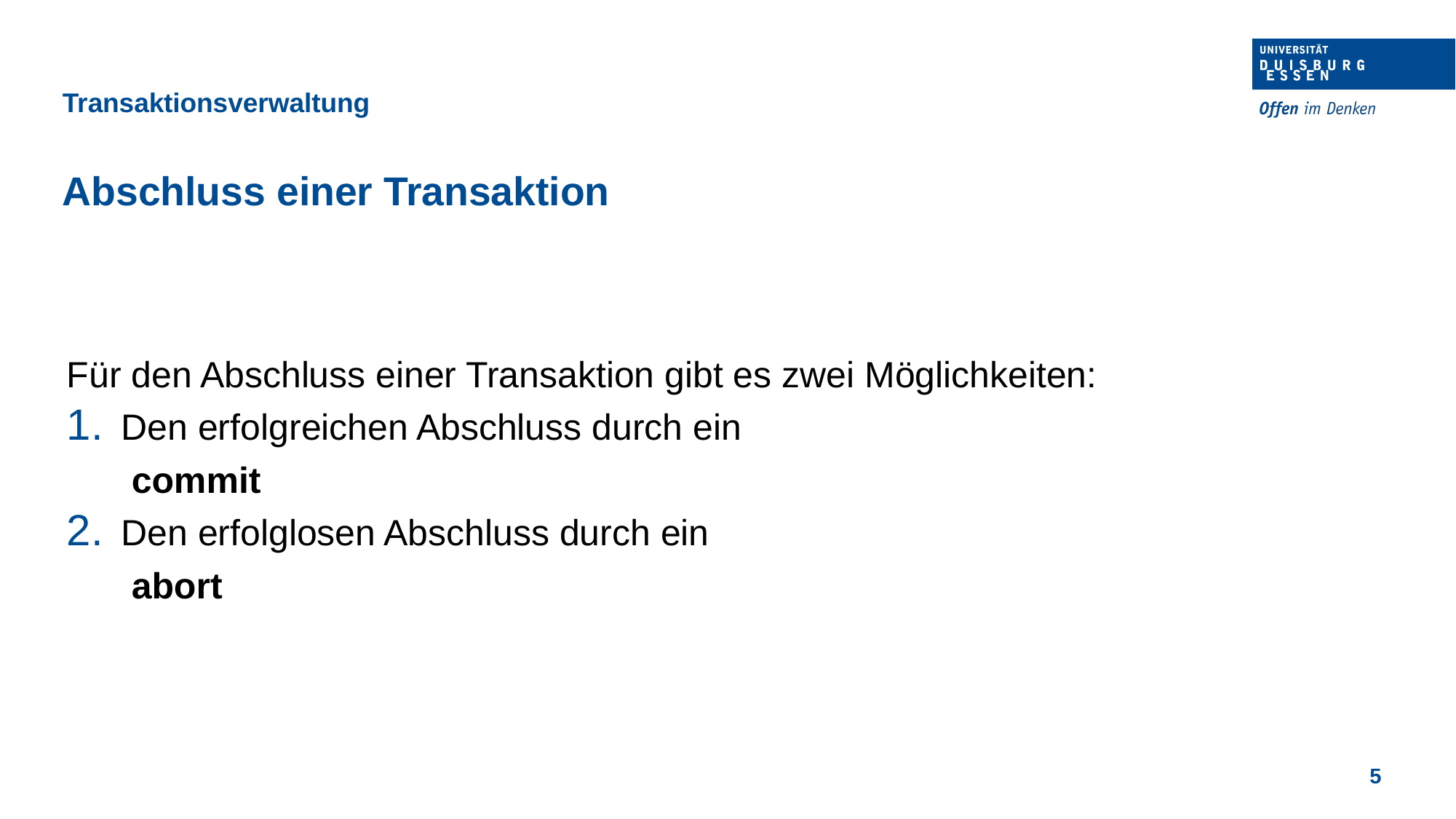

Transaktionsverwaltung
Abschluss einer Transaktion
Für den Abschluss einer Transaktion gibt es zwei Möglichkeiten:
Den erfolgreichen Abschluss durch ein
	 commit
Den erfolglosen Abschluss durch ein
	 abort
5